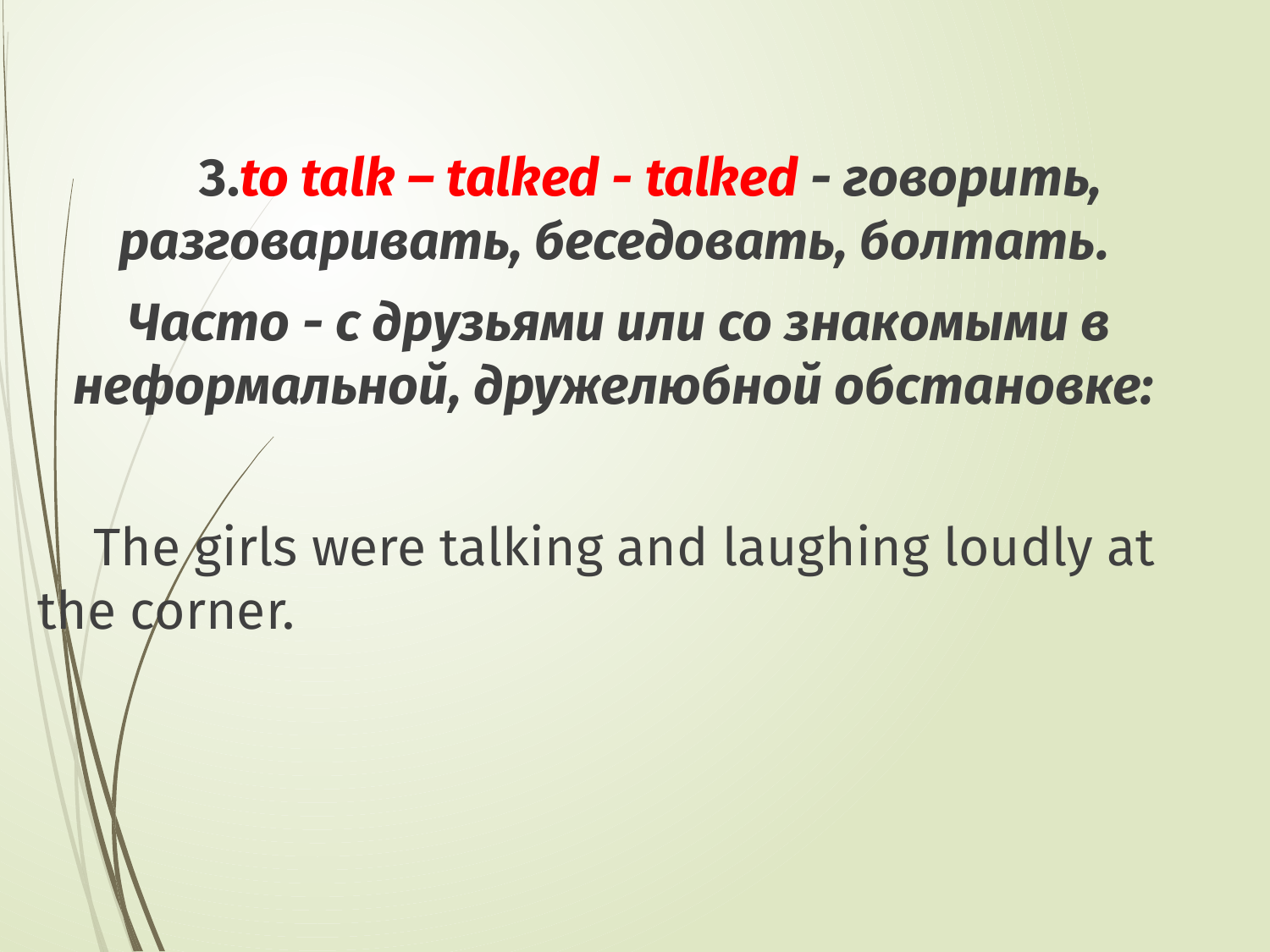

3.to talk – talked - talked - говорить, разговаривать, беседовать, болтать.
Часто - с друзьями или со знакомыми в неформальной, дружелюбной обстановке:

    The girls were talking and laughing loudly at the corner.